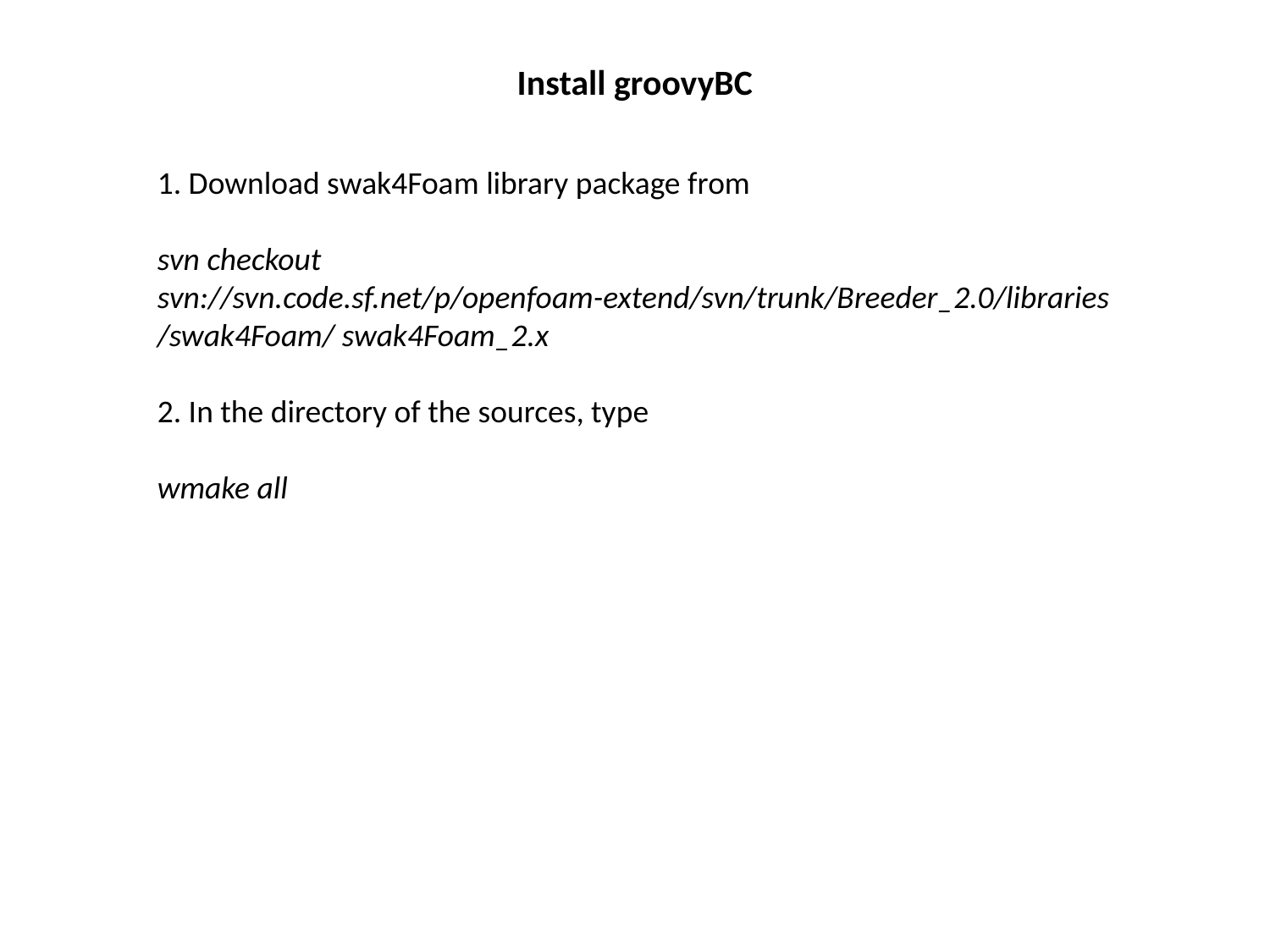

Install groovyBC
1. Download swak4Foam library package from

svn checkout svn://svn.code.sf.net/p/openfoam-extend/svn/trunk/Breeder_2.0/libraries/swak4Foam/ swak4Foam_2.x

2. In the directory of the sources, type

wmake all